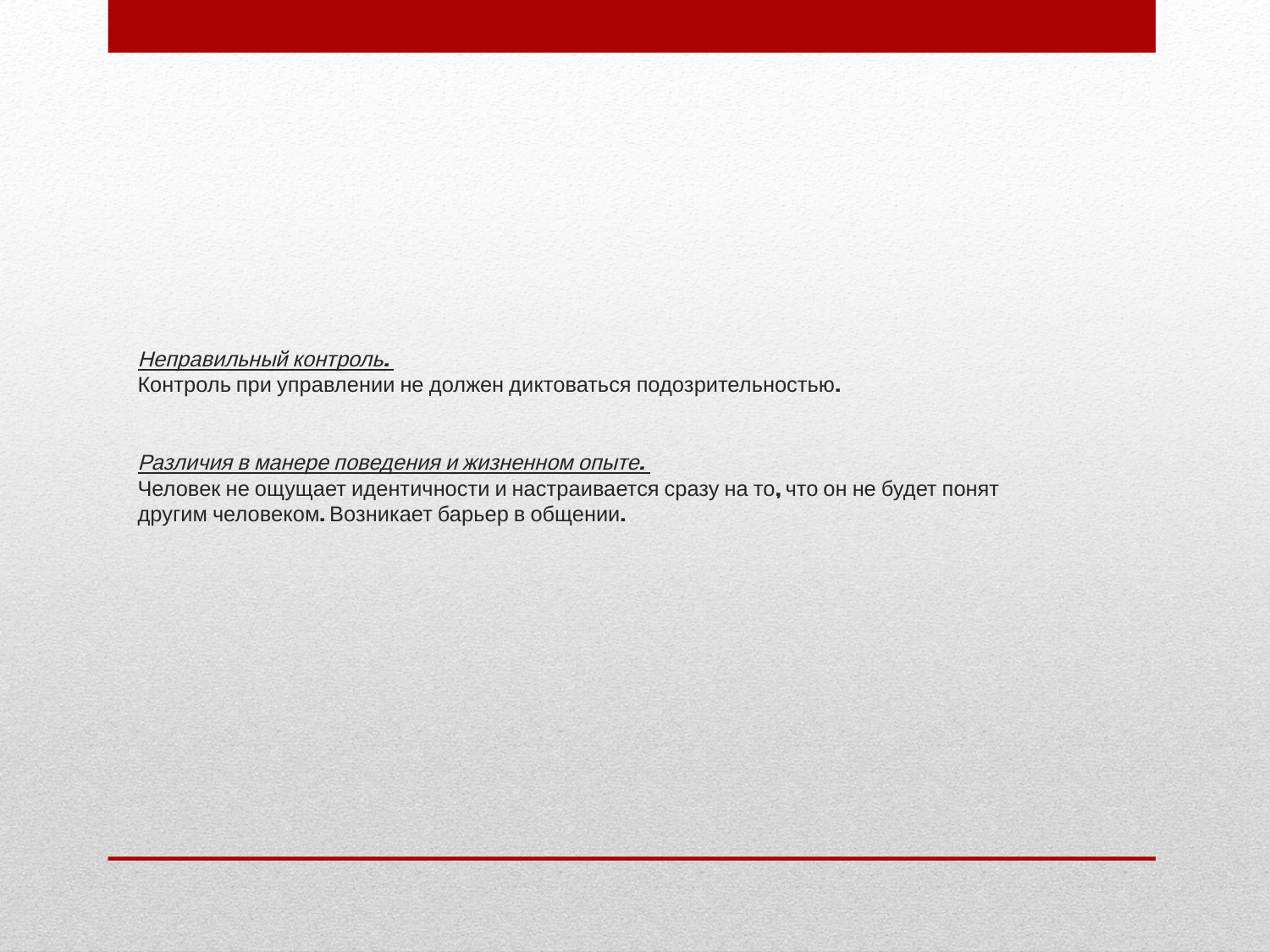

# Неправильный контроль. Контроль при управлении не должен диктоваться подозрительностью. Различия в манере поведения и жизненном опыте. Человек не ощущает идентичности и настраивается сразу на то, что он не будет понят другим человеком. Возникает барьер в общении.